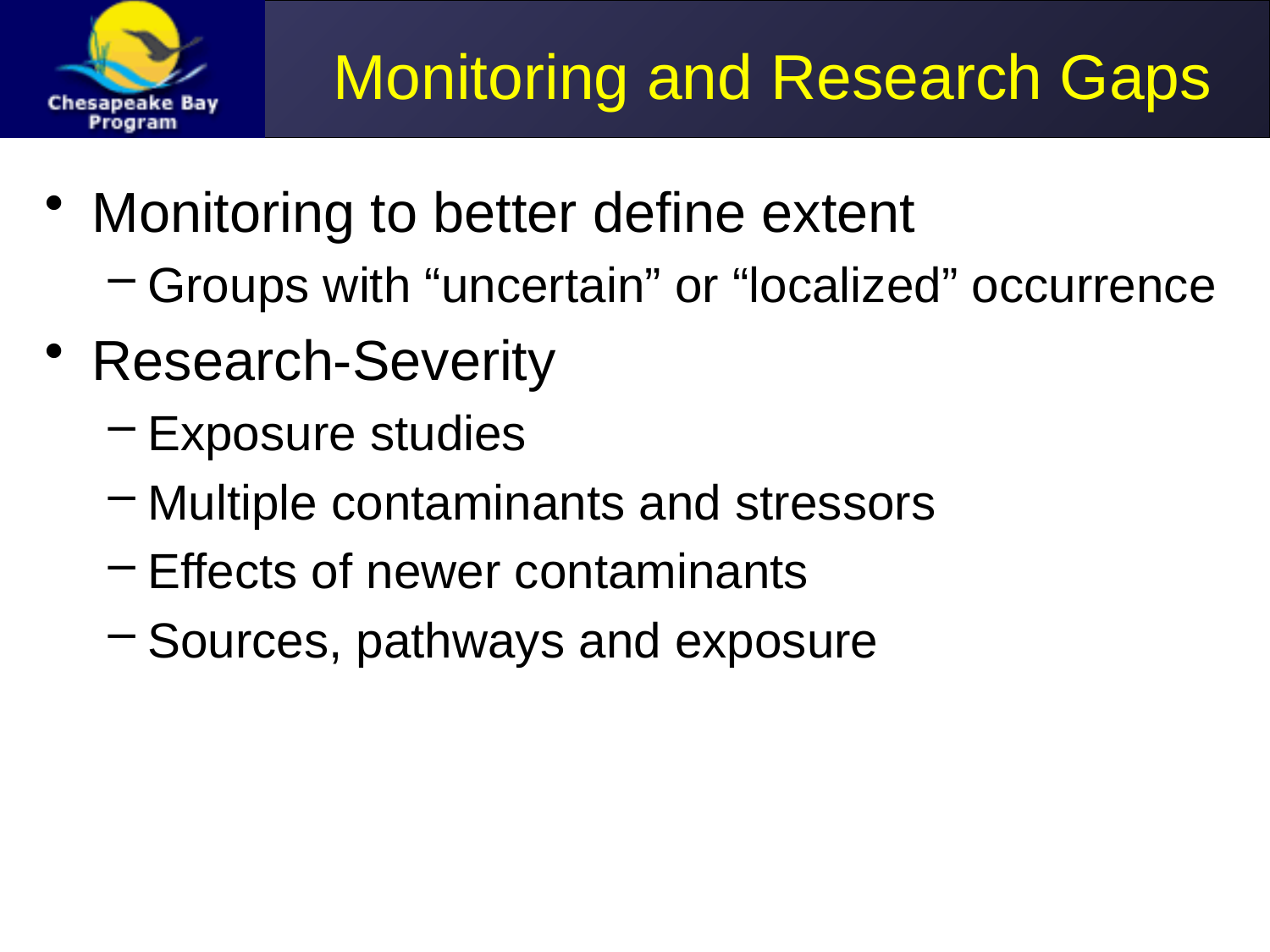

# Monitoring and Research Gaps
Monitoring to better define extent
Groups with “uncertain” or “localized” occurrence
Research-Severity
Exposure studies
Multiple contaminants and stressors
Effects of newer contaminants
Sources, pathways and exposure